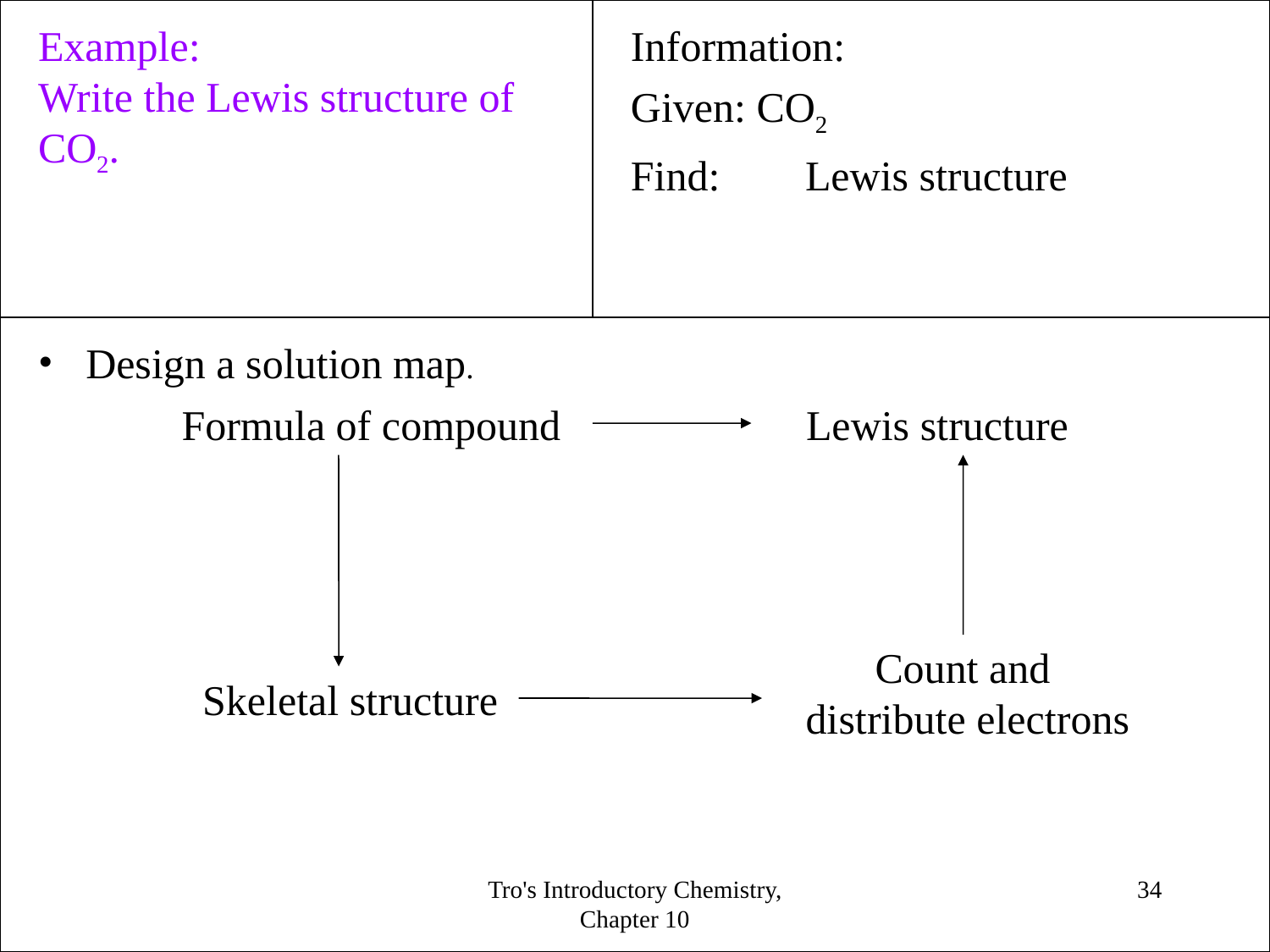

Example:
Write the Lewis structure of CO2.
Information:
Given: CO2
Find:	Lewis structure

Design a solution map.

 Formula of compound
Lewis structure

Count and
distribute electrons
Skeletal structure

Tro's Introductory Chemistry, Chapter 10
34